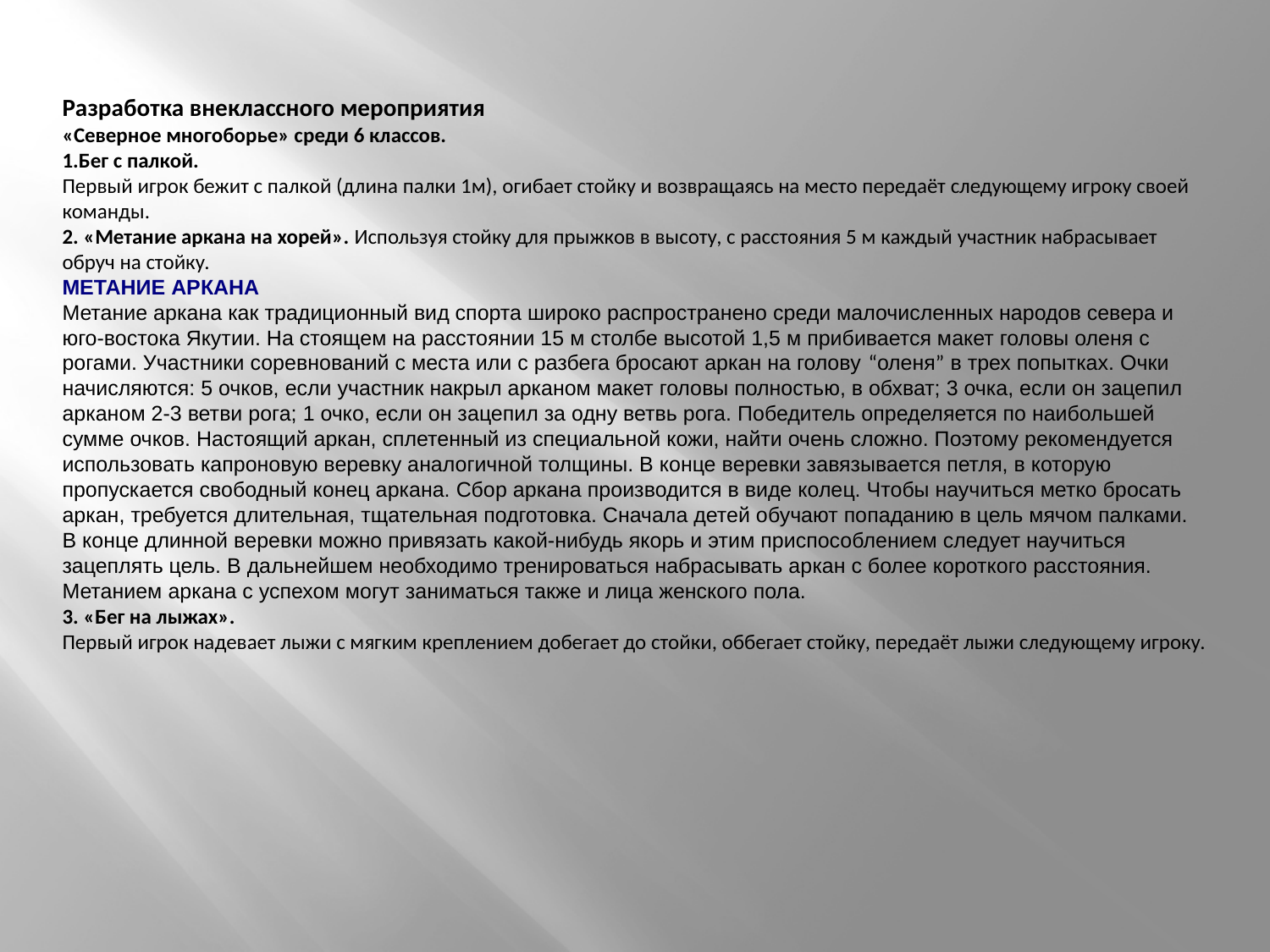

Разработка внеклассного мероприятия
«Северное многоборье» среди 6 классов.
1.Бег с палкой.
Первый игрок бежит с палкой (длина палки 1м), огибает стойку и возвращаясь на место передаёт следующему игроку своей команды.
2. «Метание аркана на хорей». Используя стойку для прыжков в высоту, с расстояния 5 м каждый участник набрасывает обруч на стойку.
МЕТАНИЕ АРКАНА
Метание аркана как традиционный вид спорта широко распространено среди малочисленных народов севера и юго-востока Якутии. На стоящем на расстоянии 15 м столбе высотой 1,5 м прибивается макет головы оленя с рогами. Участники соревнований с места или с разбега бросают аркан на голову “оленя” в трех попытках. Очки начисляются: 5 очков, если участник накрыл арканом макет головы полностью, в обхват; 3 очка, если он зацепил арканом 2-3 ветви рога; 1 очко, если он зацепил за одну ветвь рога. Победитель определяется по наибольшей сумме очков. Настоящий аркан, сплетенный из специальной кожи, найти очень сложно. Поэтому рекомендуется использовать капроновую веревку аналогичной толщины. В конце веревки завязывается петля, в которую пропускается свободный конец аркана. Сбор аркана производится в виде колец. Чтобы научиться метко бросать аркан, требуется длительная, тщательная подготовка. Сначала детей обучают попаданию в цель мячом палками. В конце длинной веревки можно привязать какой-нибудь якорь и этим приспособлением следует научиться зацеплять цель. В дальнейшем необходимо тренироваться набрасывать аркан с более короткого расстояния. Метанием аркана с успехом могут заниматься также и лица женского пола.
3. «Бег на лыжах».
Первый игрок надевает лыжи с мягким креплением добегает до стойки, оббегает стойку, передаёт лыжи следующему игроку.